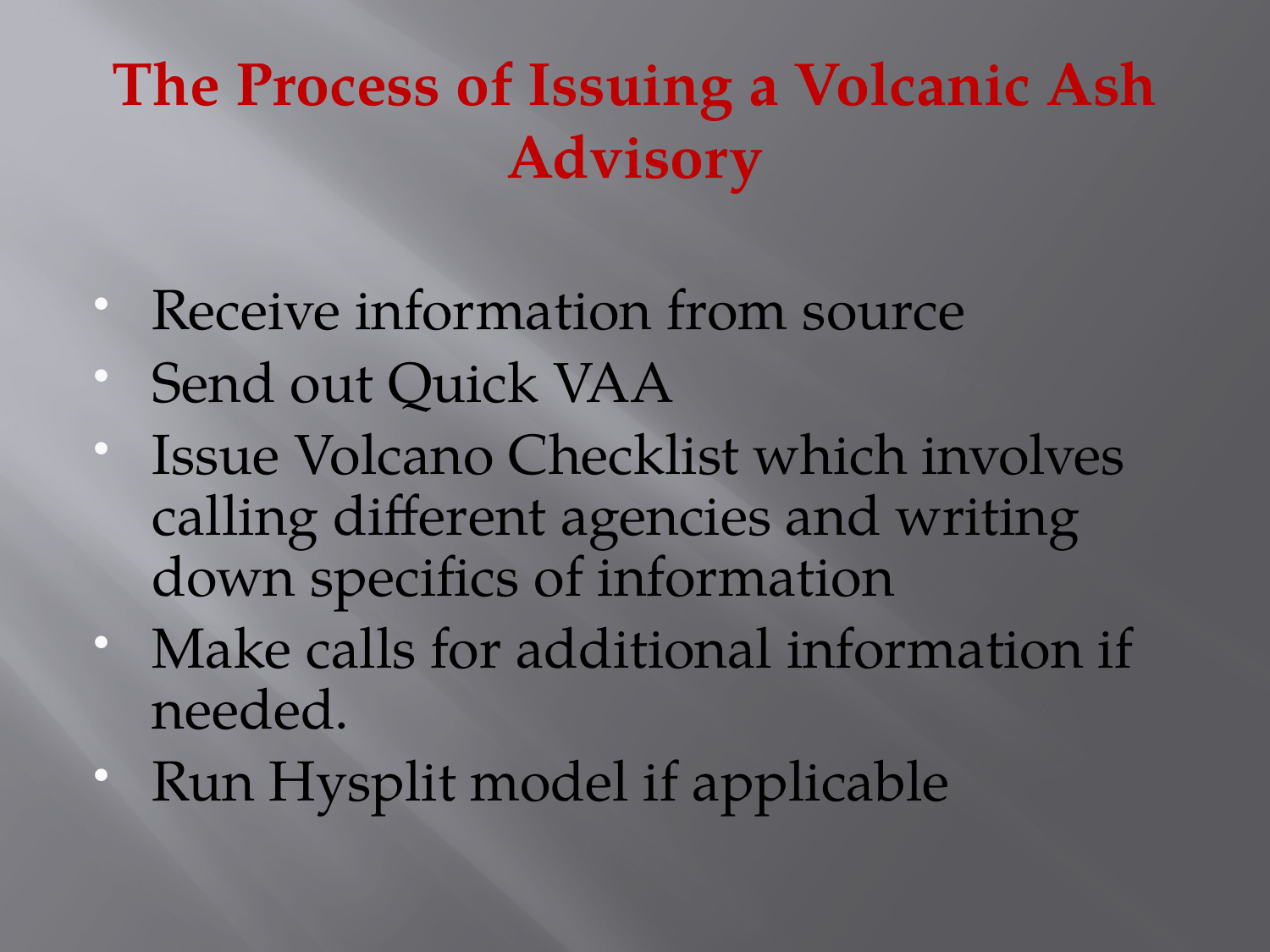

# The Process of Issuing a Volcanic Ash Advisory
Receive information from source
Send out Quick VAA
Issue Volcano Checklist which involves calling different agencies and writing down specifics of information
Make calls for additional information if needed.
Run Hysplit model if applicable